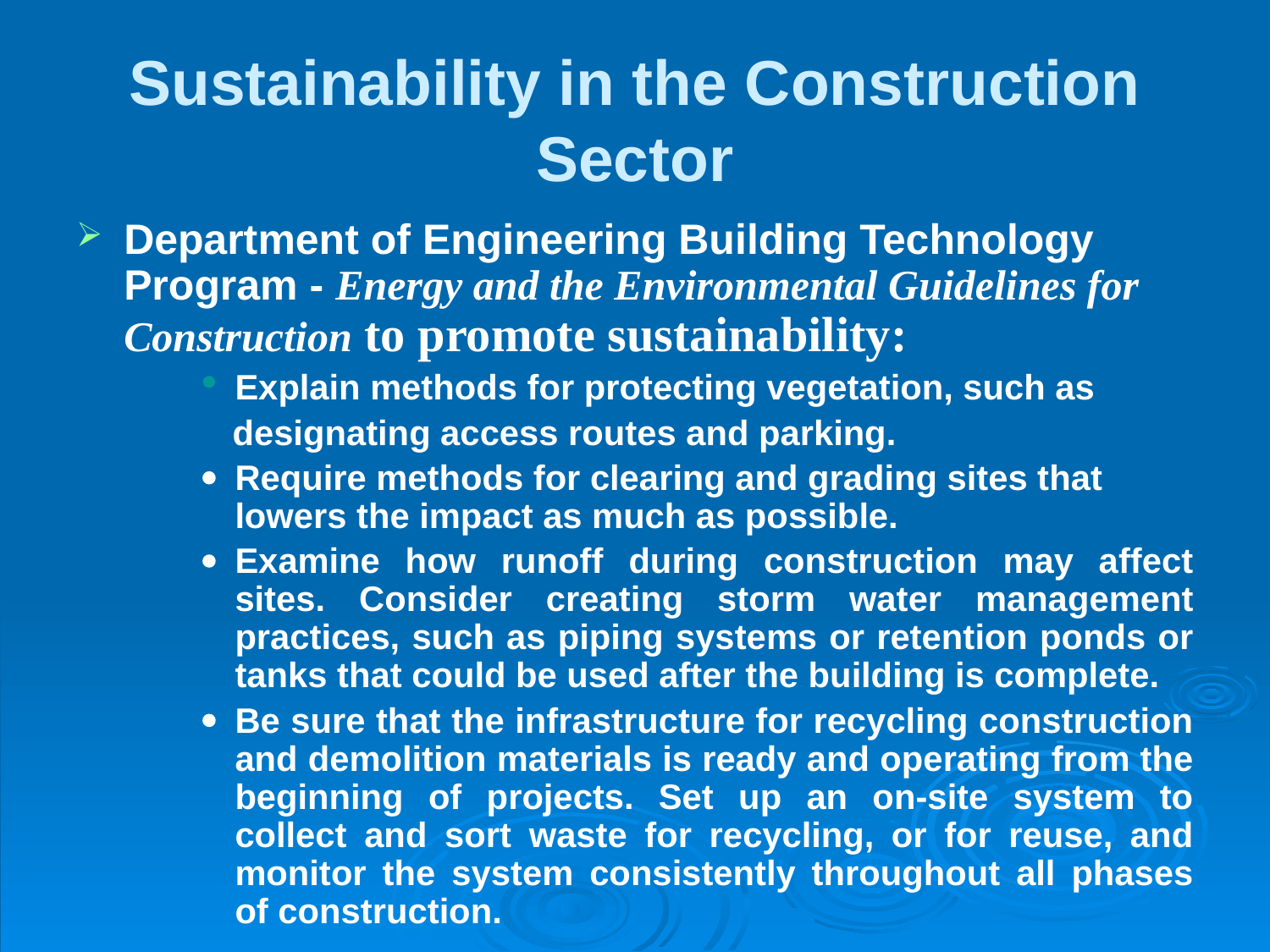

# Sustainability in the Construction Sector
Department of Engineering Building Technology Program - Energy and the Environmental Guidelines for Construction to promote sustainability:
Explain methods for protecting vegetation, such as
   designating access routes and parking.
•	Require methods for clearing and grading sites that lowers the impact as much as possible.
•	Examine how runoff during construction may affect sites. Consider creating storm water management practices, such as piping systems or retention ponds or tanks that could be used after the building is complete.
•	Be sure that the infrastructure for recycling construction and demolition materials is ready and operating from the beginning of projects. Set up an on-site system to collect and sort waste for recycling, or for reuse, and monitor the system consistently throughout all phases of construction.